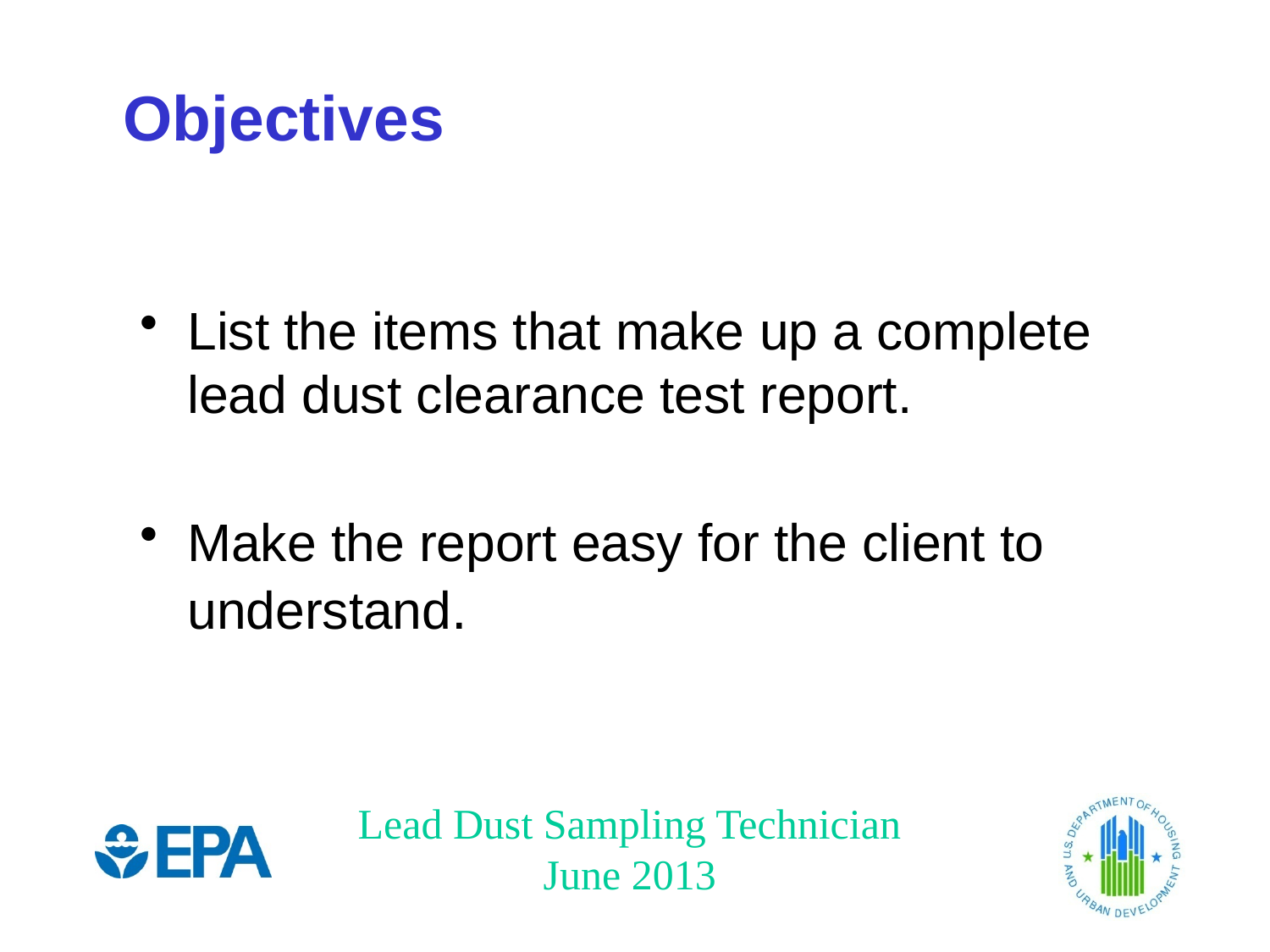

# Objectives
List the items that make up a complete lead dust clearance test report.

Make the report easy for the client to understand.